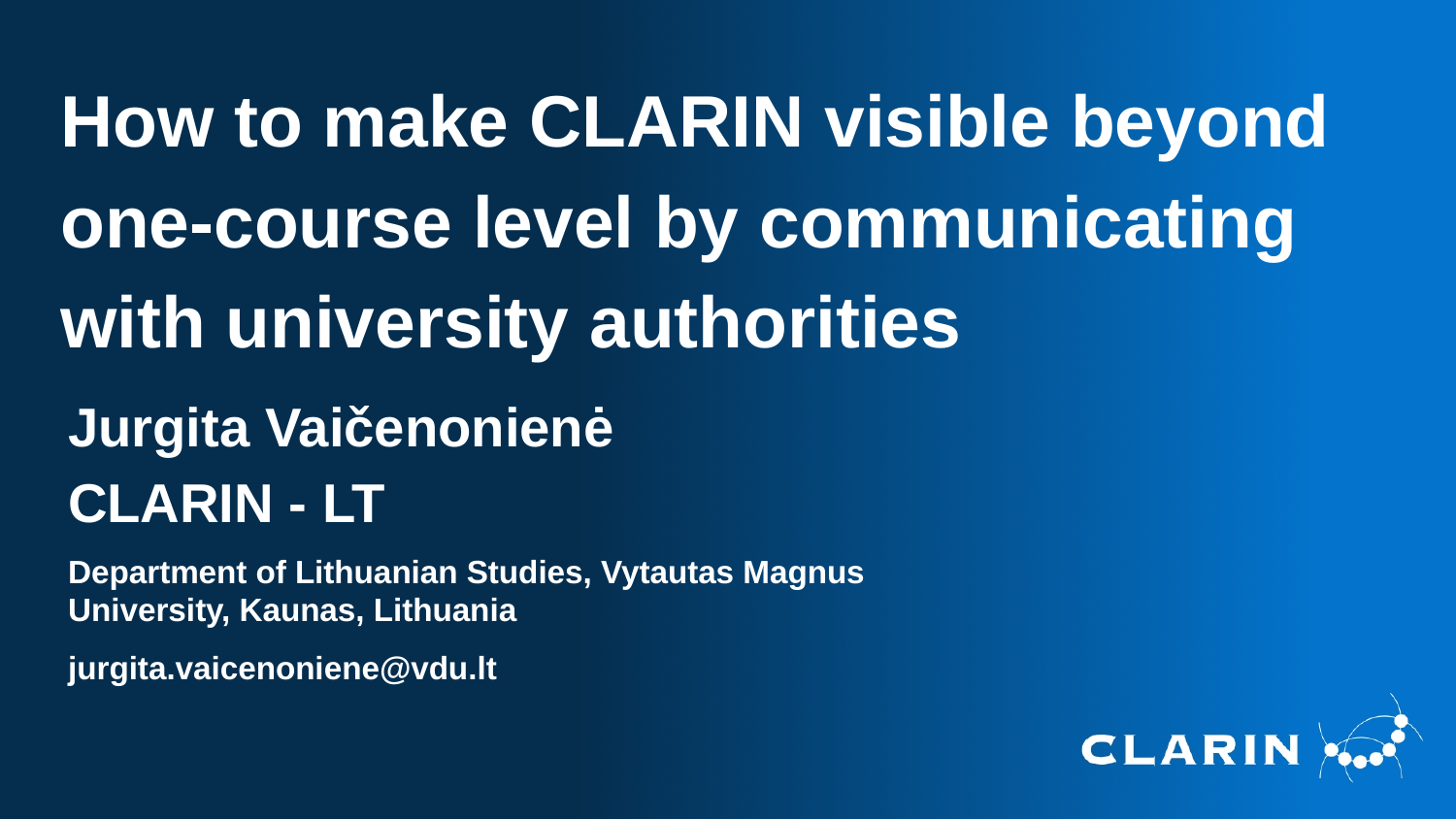

# How to make CLARIN visible beyond one-course level by communicating with university authorities
Jurgita Vaičenonienė
CLARIN - LT
Department of Lithuanian Studies, Vytautas Magnus University, Kaunas, Lithuania
jurgita.vaicenoniene@vdu.lt